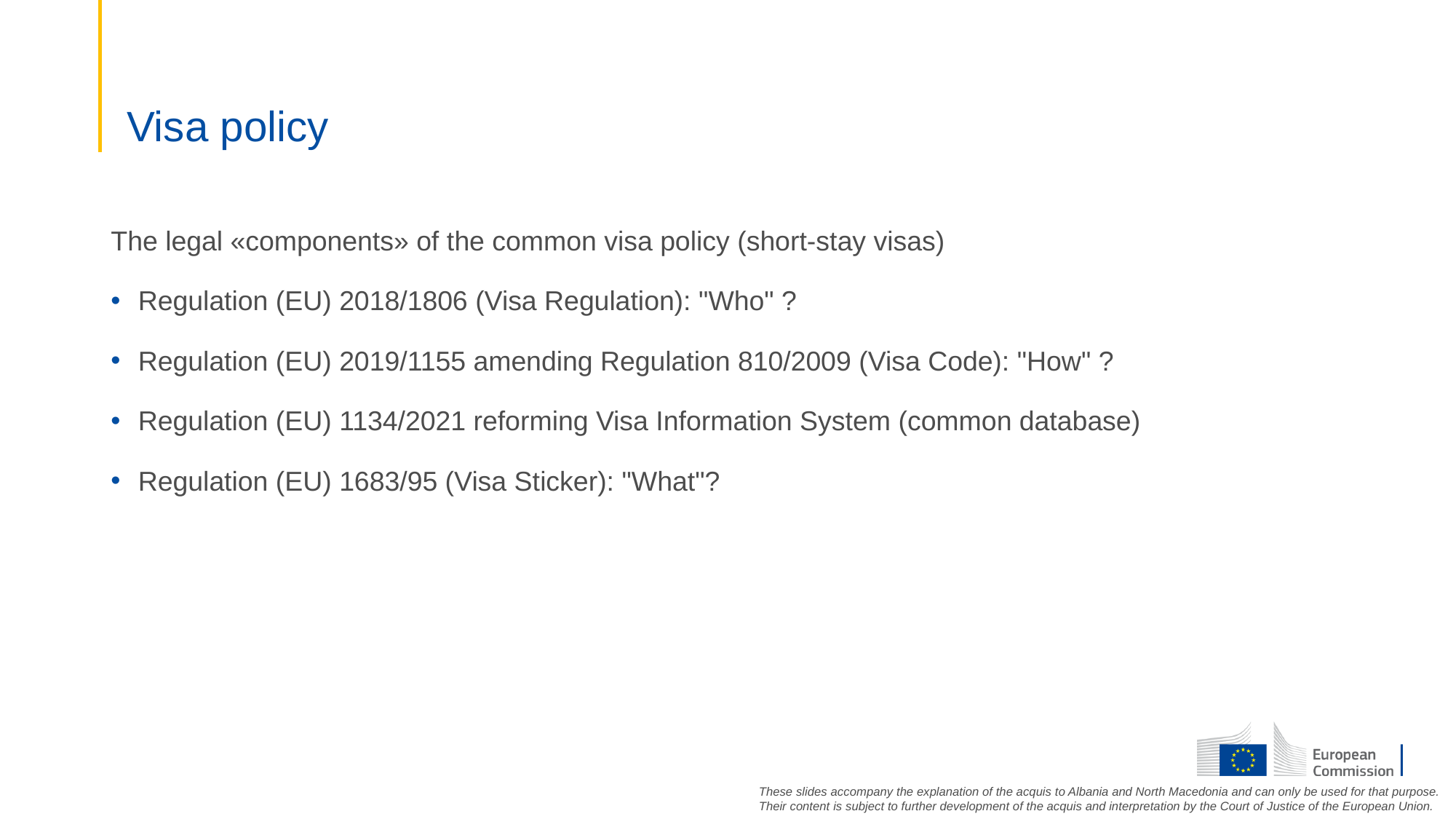

# Visa policy
The legal «components» of the common visa policy (short-stay visas)
Regulation (EU) 2018/1806 (Visa Regulation): "Who" ?
Regulation (EU) 2019/1155 amending Regulation 810/2009 (Visa Code): "How" ?
Regulation (EU) 1134/2021 reforming Visa Information System (common database)
Regulation (EU) 1683/95 (Visa Sticker): "What"?